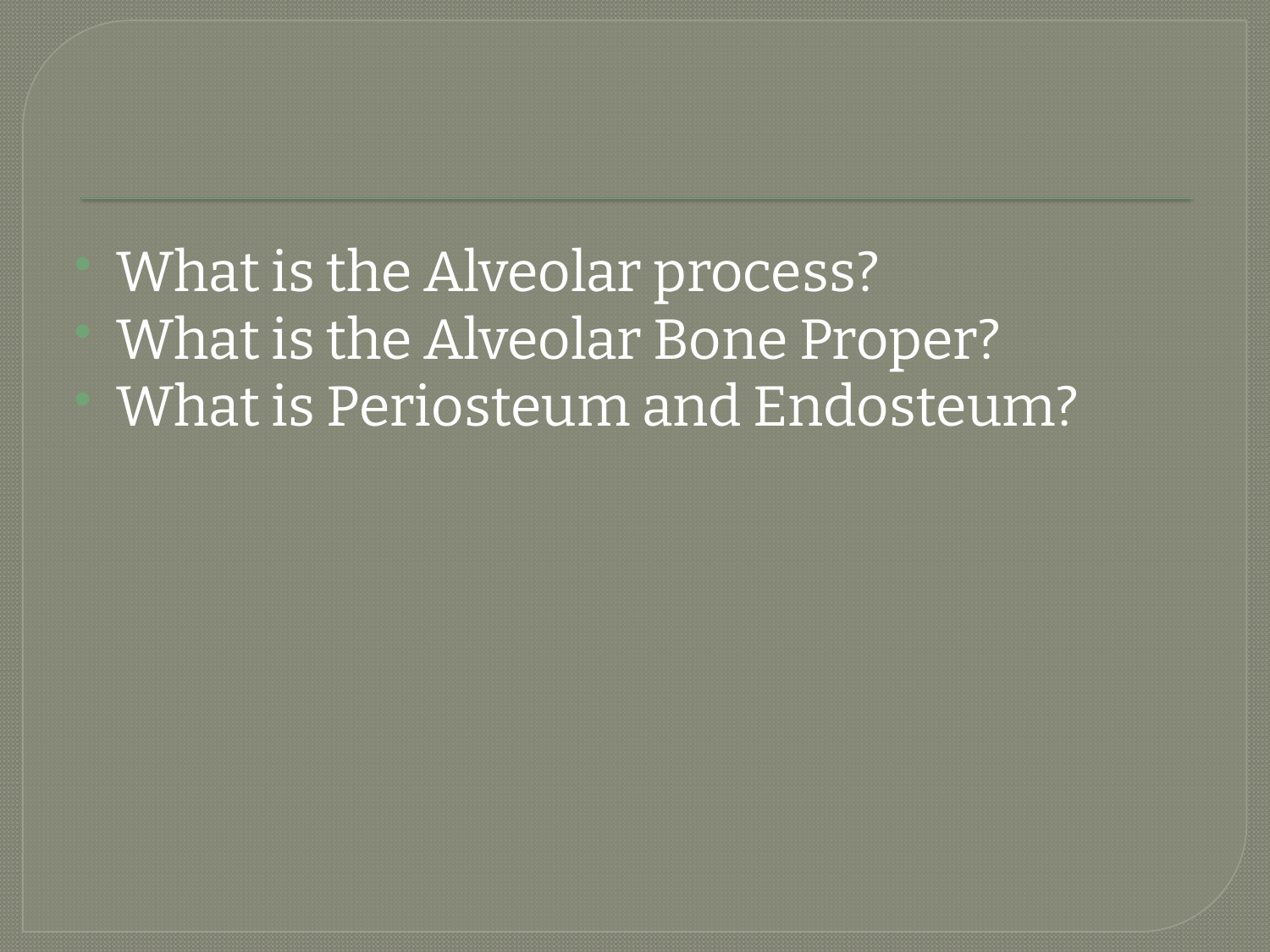

#
What is the Alveolar process?
What is the Alveolar Bone Proper?
What is Periosteum and Endosteum?